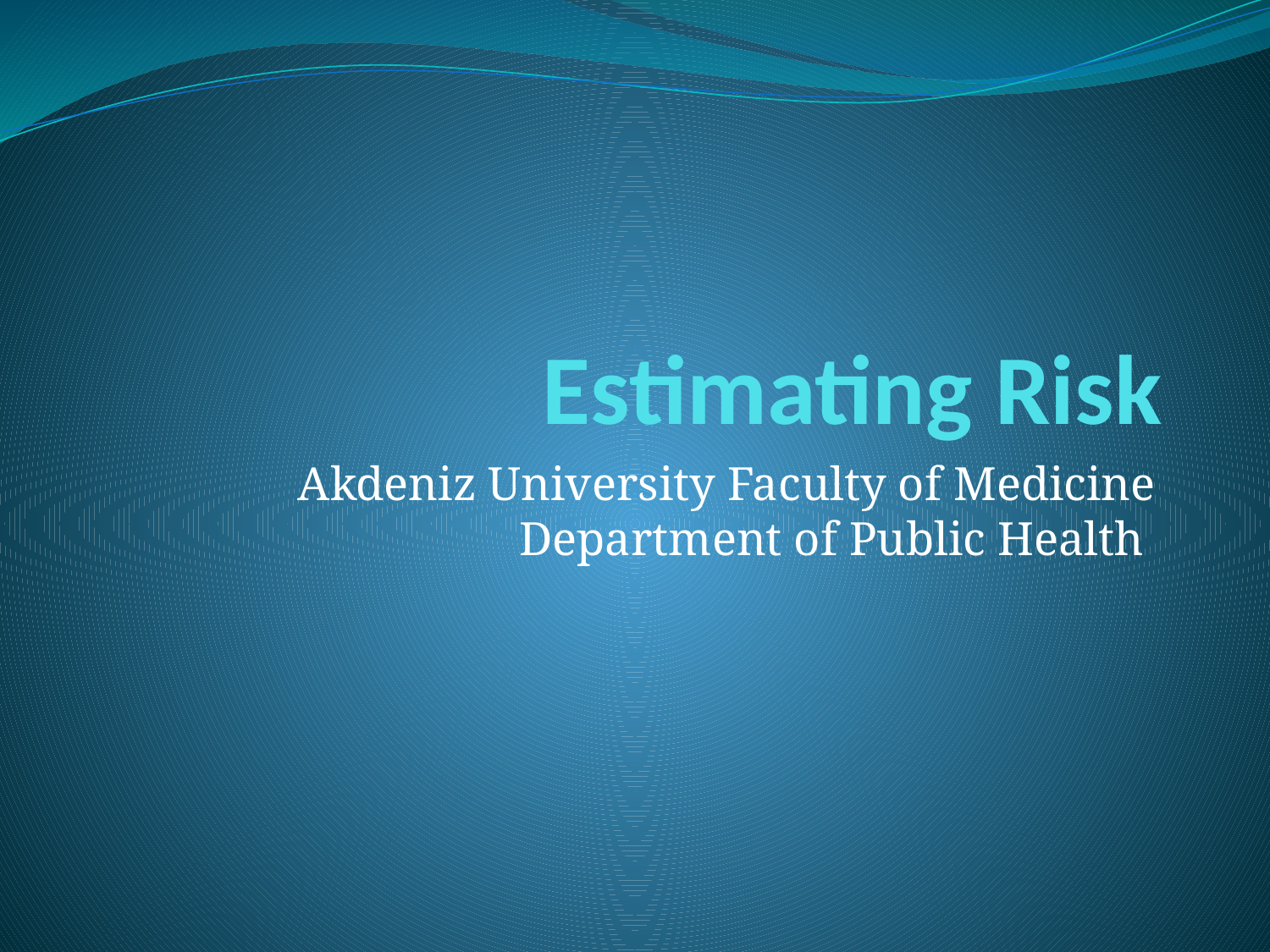

# Estimating Risk
Akdeniz University Faculty of Medicine Department of Public Health